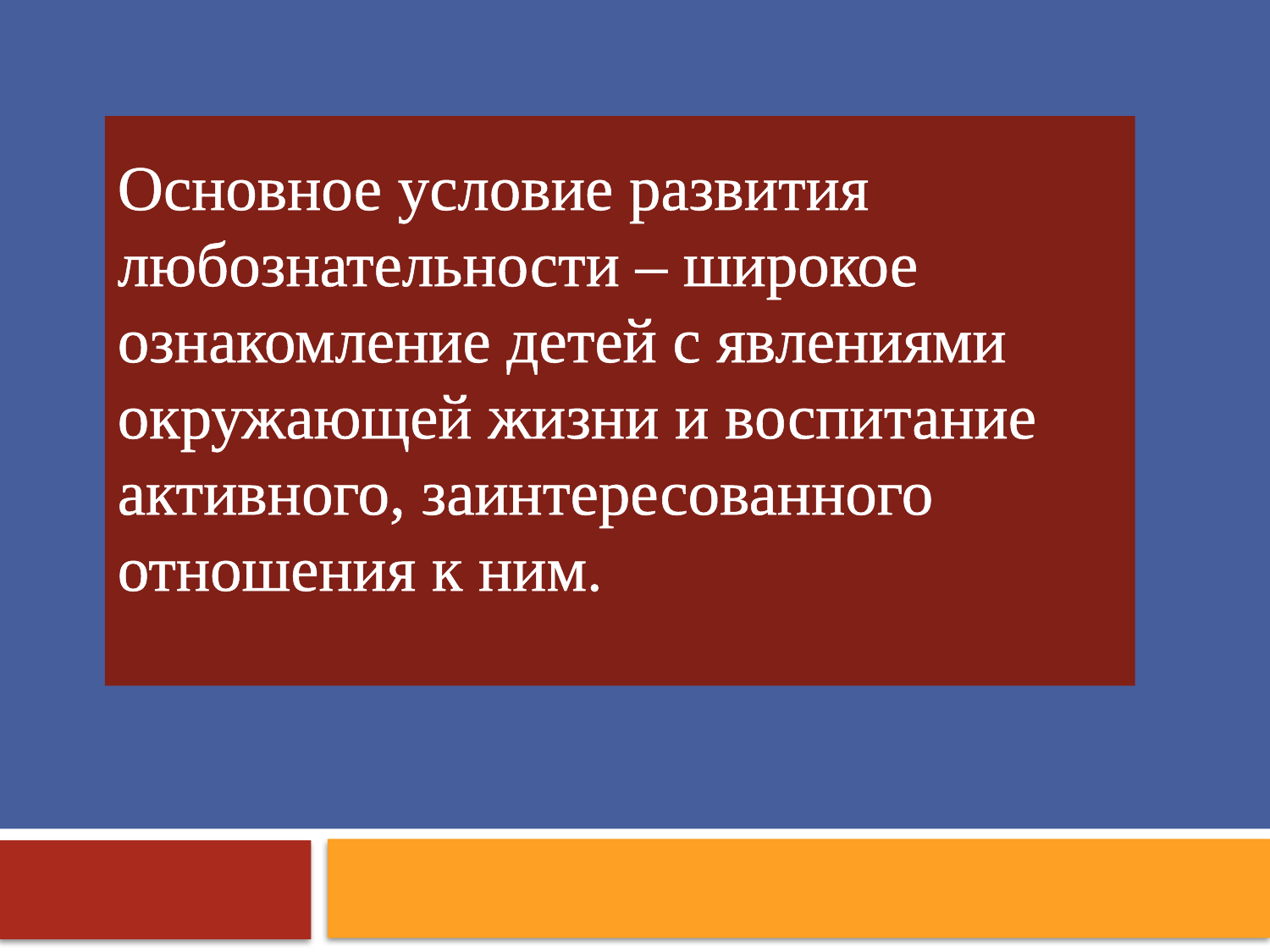

# Основное условие развития любознательности – широкое ознакомление детей с явлениями окружающей жизни и воспитание активного, заинтересованного отношения к ним.